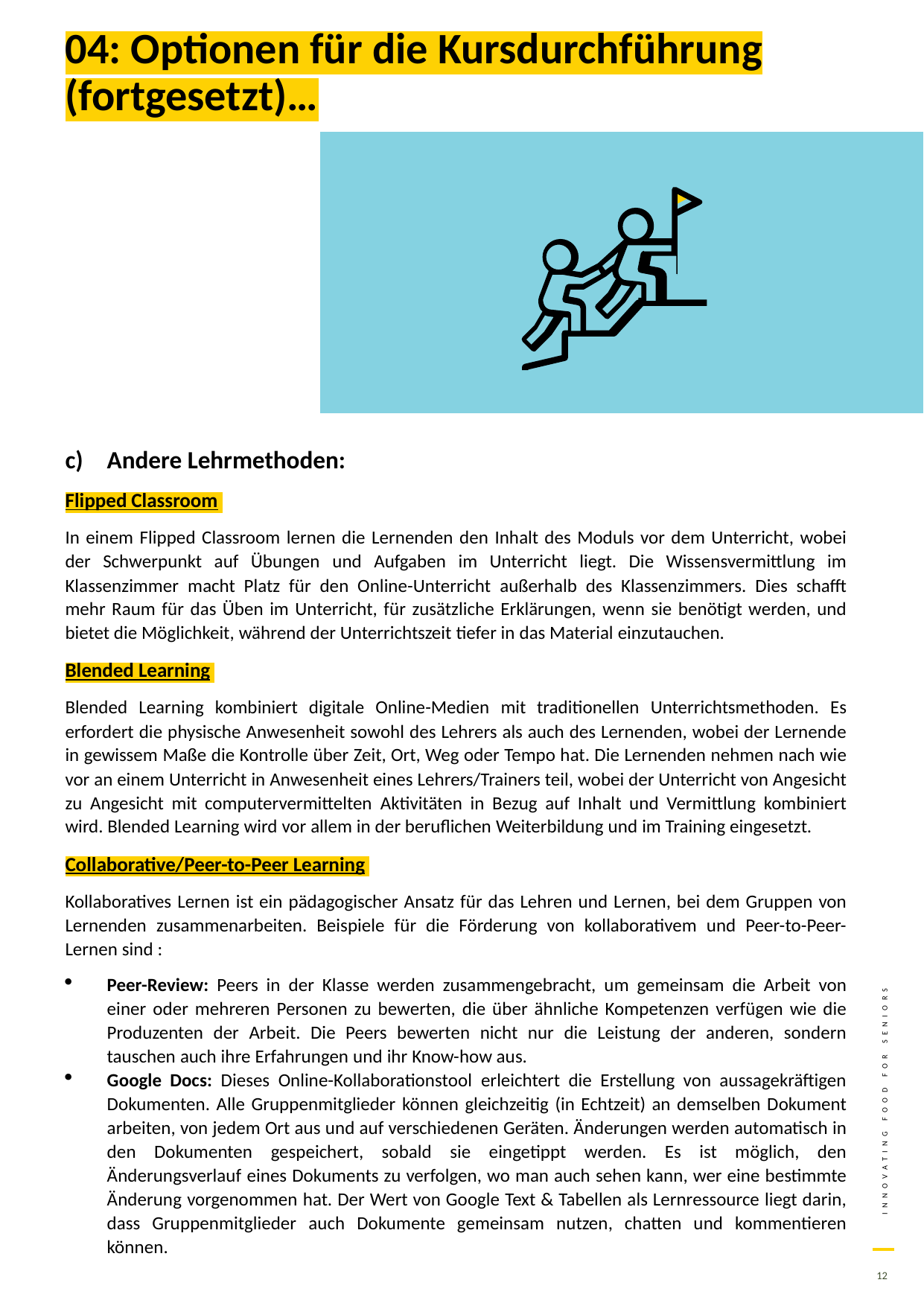

04: Optionen für die Kursdurchführung (fortgesetzt)…

Andere Lehrmethoden:
Flipped Classroom
In einem Flipped Classroom lernen die Lernenden den Inhalt des Moduls vor dem Unterricht, wobei der Schwerpunkt auf Übungen und Aufgaben im Unterricht liegt. Die Wissensvermittlung im Klassenzimmer macht Platz für den Online-Unterricht außerhalb des Klassenzimmers. Dies schafft mehr Raum für das Üben im Unterricht, für zusätzliche Erklärungen, wenn sie benötigt werden, und bietet die Möglichkeit, während der Unterrichtszeit tiefer in das Material einzutauchen.
Blended Learning
Blended Learning kombiniert digitale Online-Medien mit traditionellen Unterrichtsmethoden. Es erfordert die physische Anwesenheit sowohl des Lehrers als auch des Lernenden, wobei der Lernende in gewissem Maße die Kontrolle über Zeit, Ort, Weg oder Tempo hat. Die Lernenden nehmen nach wie vor an einem Unterricht in Anwesenheit eines Lehrers/Trainers teil, wobei der Unterricht von Angesicht zu Angesicht mit computervermittelten Aktivitäten in Bezug auf Inhalt und Vermittlung kombiniert wird. Blended Learning wird vor allem in der beruflichen Weiterbildung und im Training eingesetzt.
Collaborative/Peer-to-Peer Learning
Kollaboratives Lernen ist ein pädagogischer Ansatz für das Lehren und Lernen, bei dem Gruppen von Lernenden zusammenarbeiten. Beispiele für die Förderung von kollaborativem und Peer-to-Peer-Lernen sind :
Peer-Review: Peers in der Klasse werden zusammengebracht, um gemeinsam die Arbeit von einer oder mehreren Personen zu bewerten, die über ähnliche Kompetenzen verfügen wie die Produzenten der Arbeit. Die Peers bewerten nicht nur die Leistung der anderen, sondern tauschen auch ihre Erfahrungen und ihr Know-how aus.
Google Docs: Dieses Online-Kollaborationstool erleichtert die Erstellung von aussagekräftigen Dokumenten. Alle Gruppenmitglieder können gleichzeitig (in Echtzeit) an demselben Dokument arbeiten, von jedem Ort aus und auf verschiedenen Geräten. Änderungen werden automatisch in den Dokumenten gespeichert, sobald sie eingetippt werden. Es ist möglich, den Änderungsverlauf eines Dokuments zu verfolgen, wo man auch sehen kann, wer eine bestimmte Änderung vorgenommen hat. Der Wert von Google Text & Tabellen als Lernressource liegt darin, dass Gruppenmitglieder auch Dokumente gemeinsam nutzen, chatten und kommentieren können.